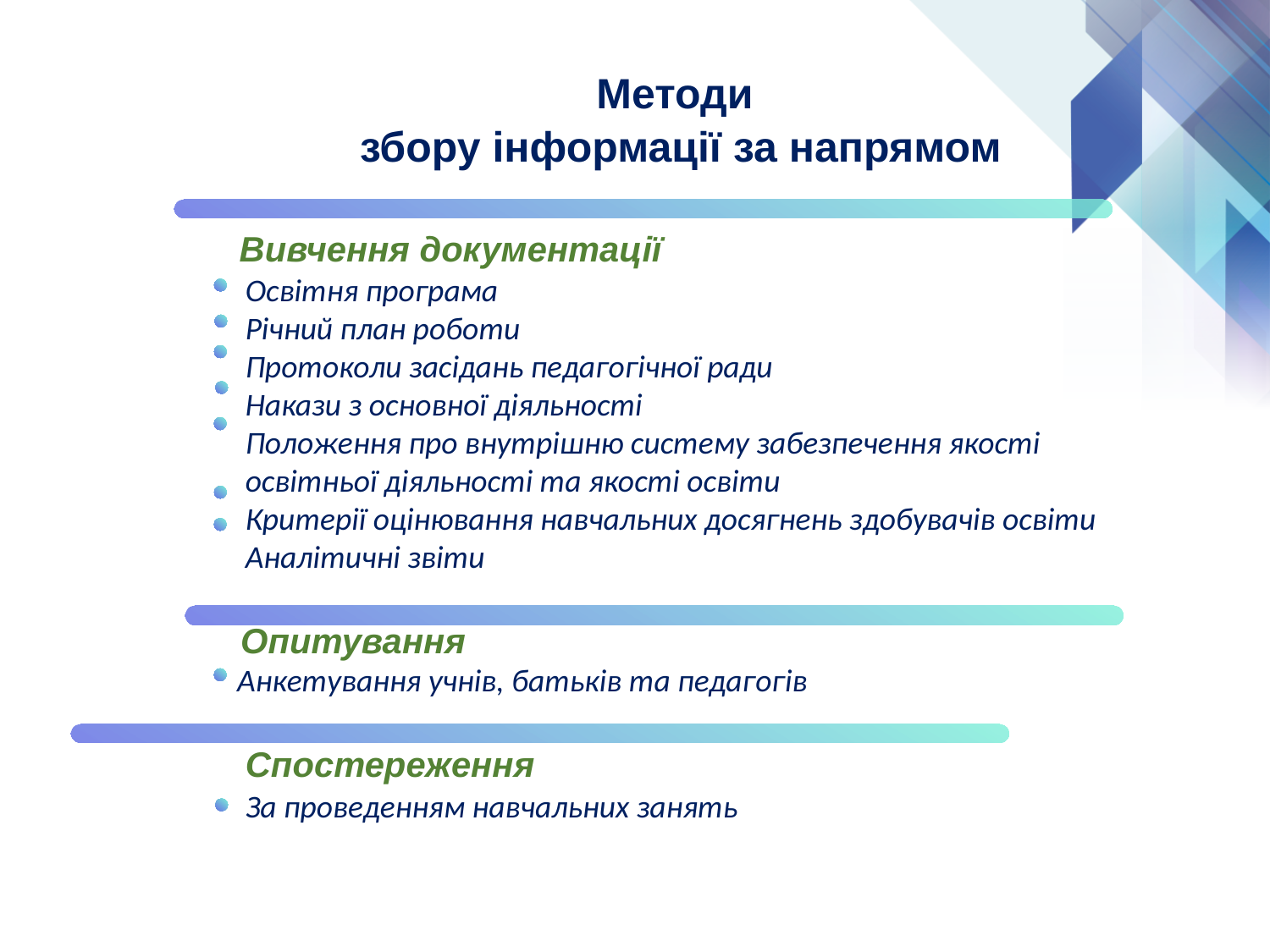

Методи
збору інформації за напрямом

Вивчення документації
Освітня програма
Річний план роботи
Протоколи засідань педагогічної ради
Накази з основної діяльності
Положення про внутрішню систему забезпечення якості освітньої діяльності та якості освіти
Критерії оцінювання навчальних досягнень здобувачів освіти
Аналітичні звіти

Опитування
Анкетування учнів, батьків та педагогів

Спостереження
За проведенням навчальних занять